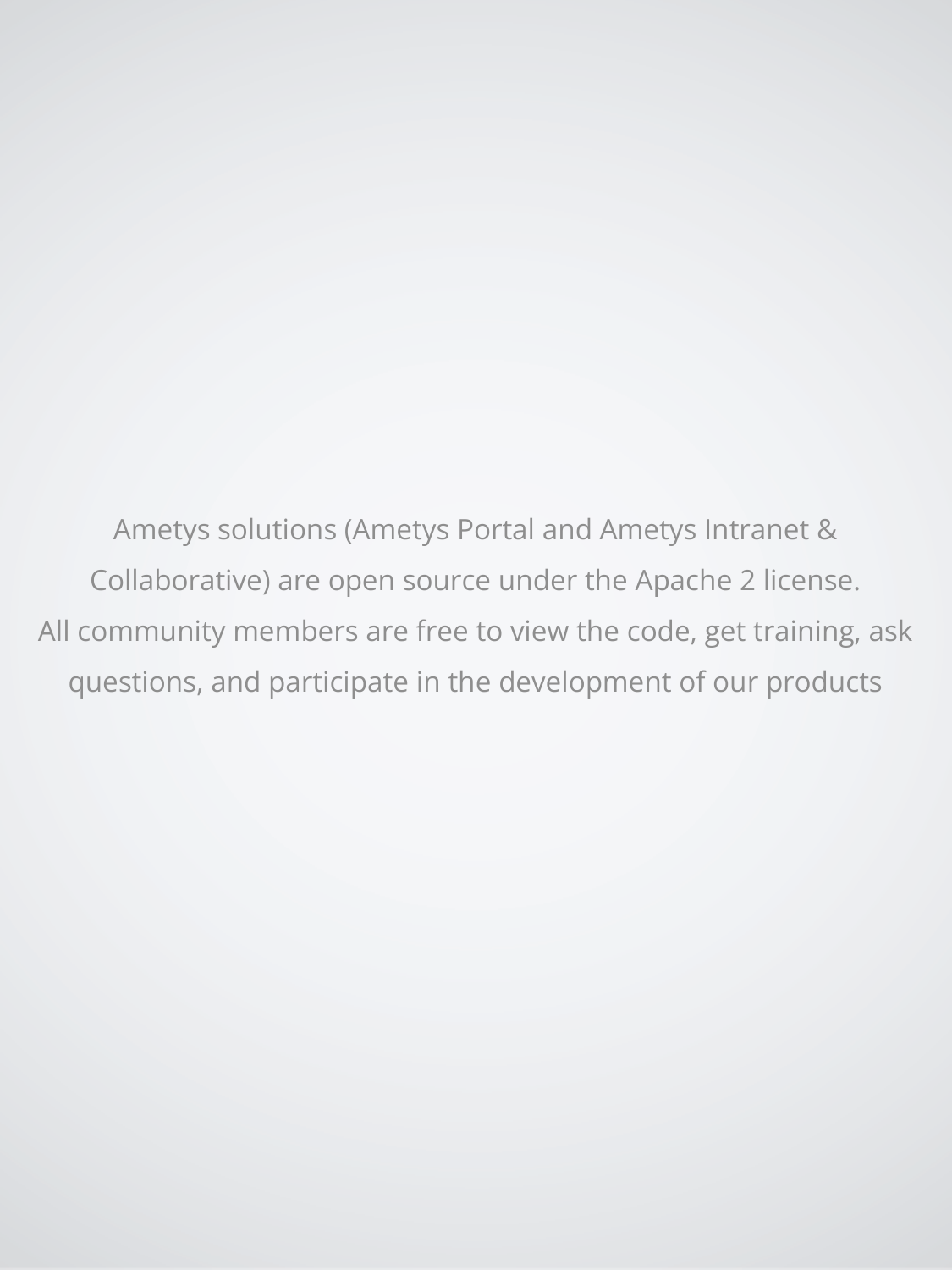

Ametys solutions (Ametys Portal and Ametys Intranet & Collaborative) are open source under the Apache 2 license.
All community members are free to view the code, get training, ask questions, and participate in the development of our products